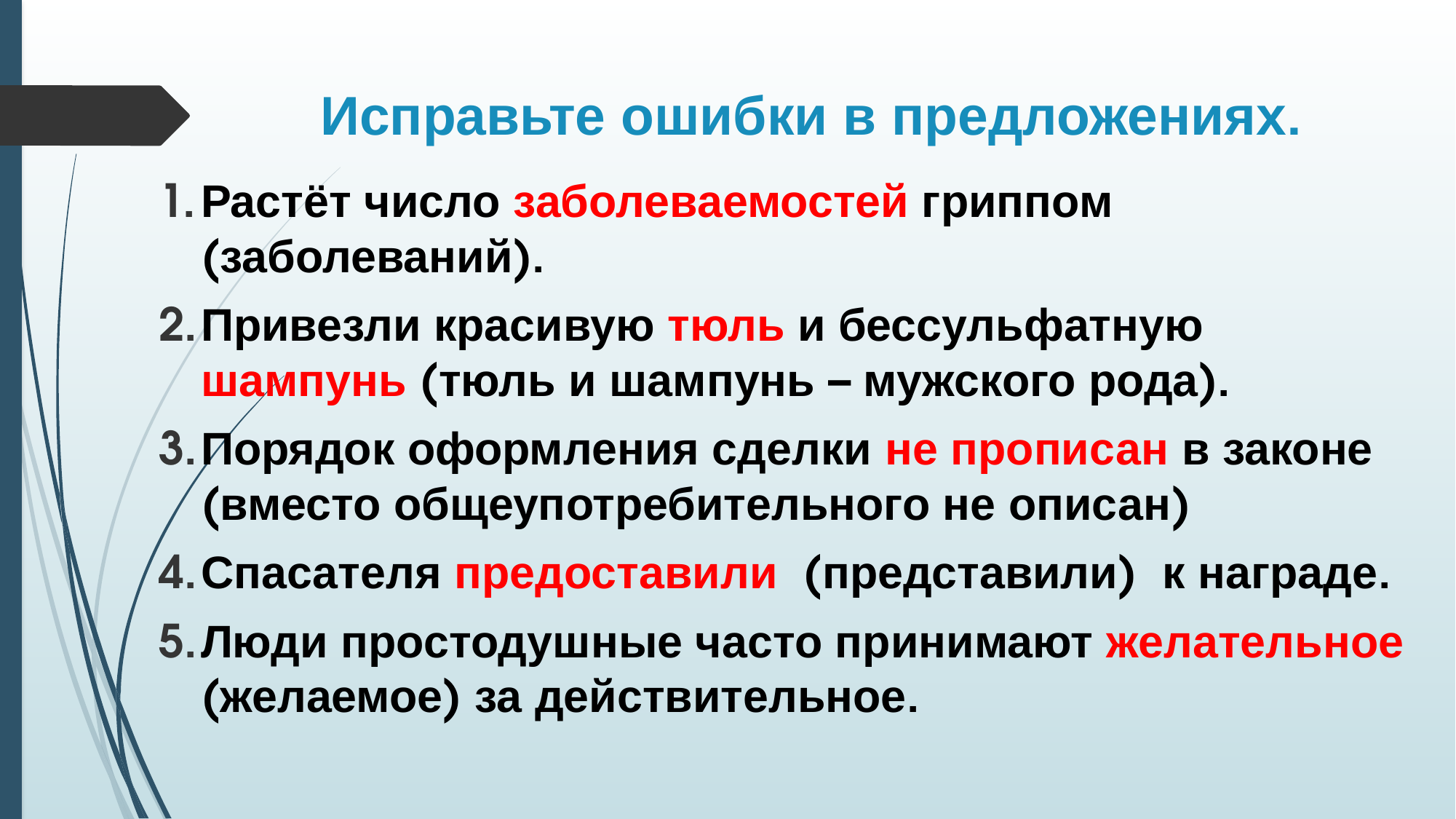

# Исправьте ошибки в предложениях.
Растёт число заболеваемостей гриппом (заболеваний).
Привезли красивую тюль и бессульфатную шампунь (тюль и шампунь – мужского рода).
Порядок оформления сделки не прописан в законе (вместо общеупотребительного не описан)
Спасателя предоставили  (представили)  к награде.
Люди простодушные часто принимают желательное (желаемое) за действительное.